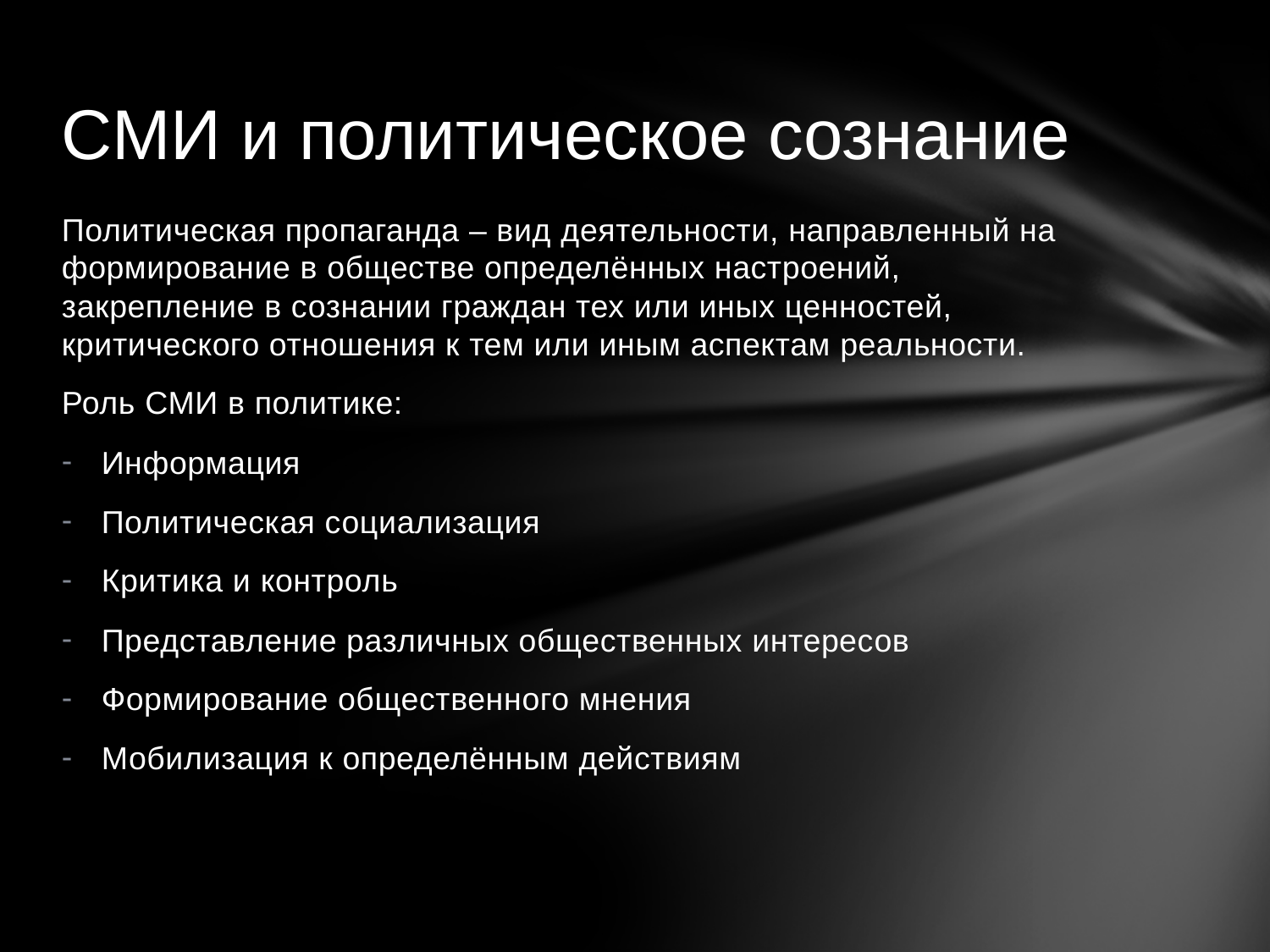

# СМИ и политическое сознание
Политическая пропаганда – вид деятельности, направленный на формирование в обществе определённых настроений, закрепление в сознании граждан тех или иных ценностей, критического отношения к тем или иным аспектам реальности.
Роль СМИ в политике:
Информация
Политическая социализация
Критика и контроль
Представление различных общественных интересов
Формирование общественного мнения
Мобилизация к определённым действиям